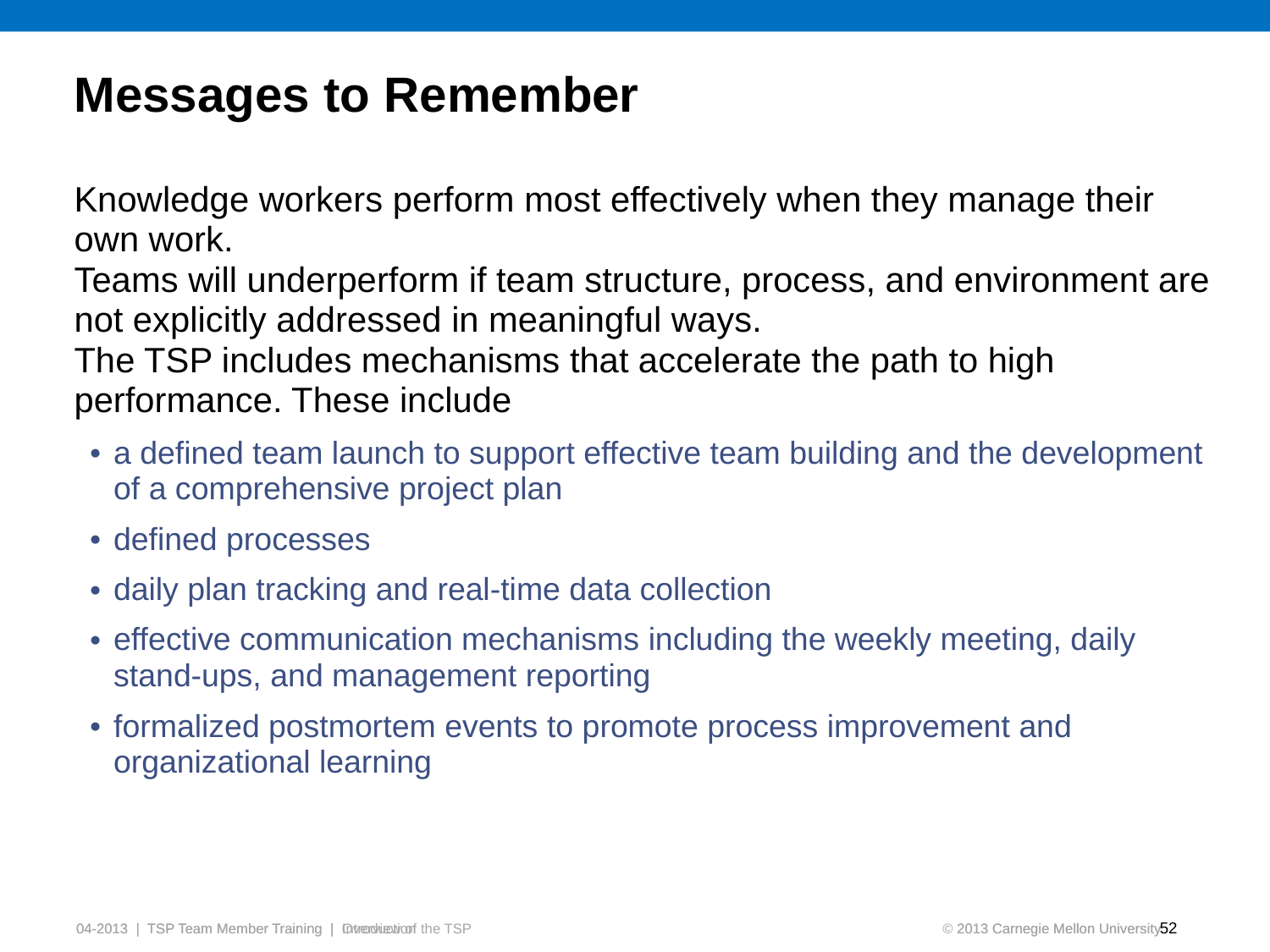

# Messages to Remember
Knowledge workers perform most effectively when they manage their own work.
Teams will underperform if team structure, process, and environment are not explicitly addressed in meaningful ways.
The TSP includes mechanisms that accelerate the path to high performance. These include
a defined team launch to support effective team building and the development of a comprehensive project plan
defined processes
daily plan tracking and real-time data collection
effective communication mechanisms including the weekly meeting, daily stand-ups, and management reporting
formalized postmortem events to promote process improvement and organizational learning